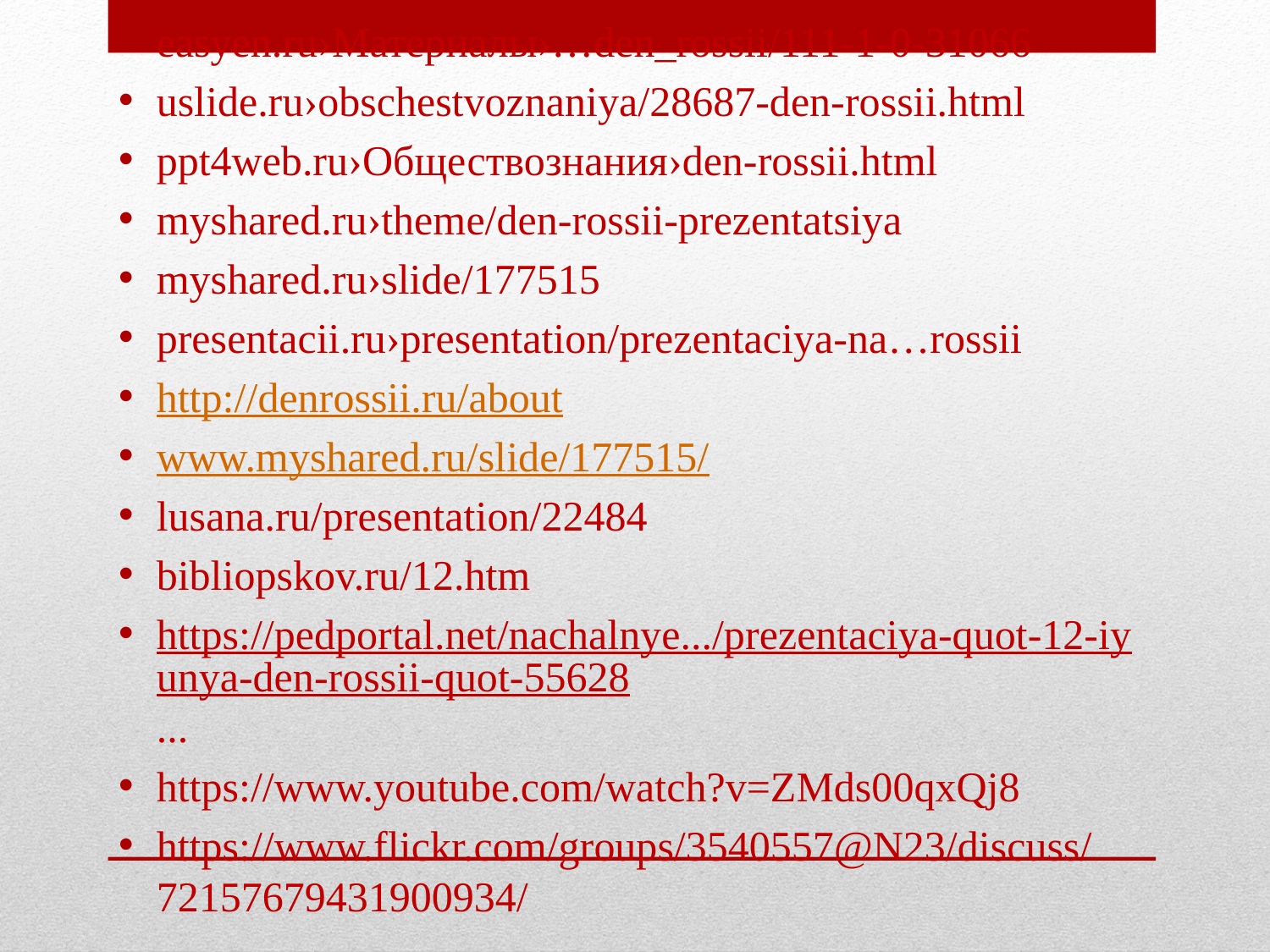

easyen.ru›Материалы›…den_rossii/111-1-0-31066
uslide.ru›obschestvoznaniya/28687-den-rossii.html
ppt4web.ru›Обществознания›den-rossii.html
myshared.ru›theme/den-rossii-prezentatsiya
myshared.ru›slide/177515
presentacii.ru›presentation/prezentaciya-na…rossii
http://denrossii.ru/about
www.myshared.ru/slide/177515/
lusana.ru/presentation/22484
bibliopskov.ru/12.htm
https://pedportal.net/nachalnye.../prezentaciya-quot-12-iyunya-den-rossii-quot-55628...
https://www.youtube.com/watch?v=ZMds00qxQj8
https://www.flickr.com/groups/3540557@N23/discuss/72157679431900934/